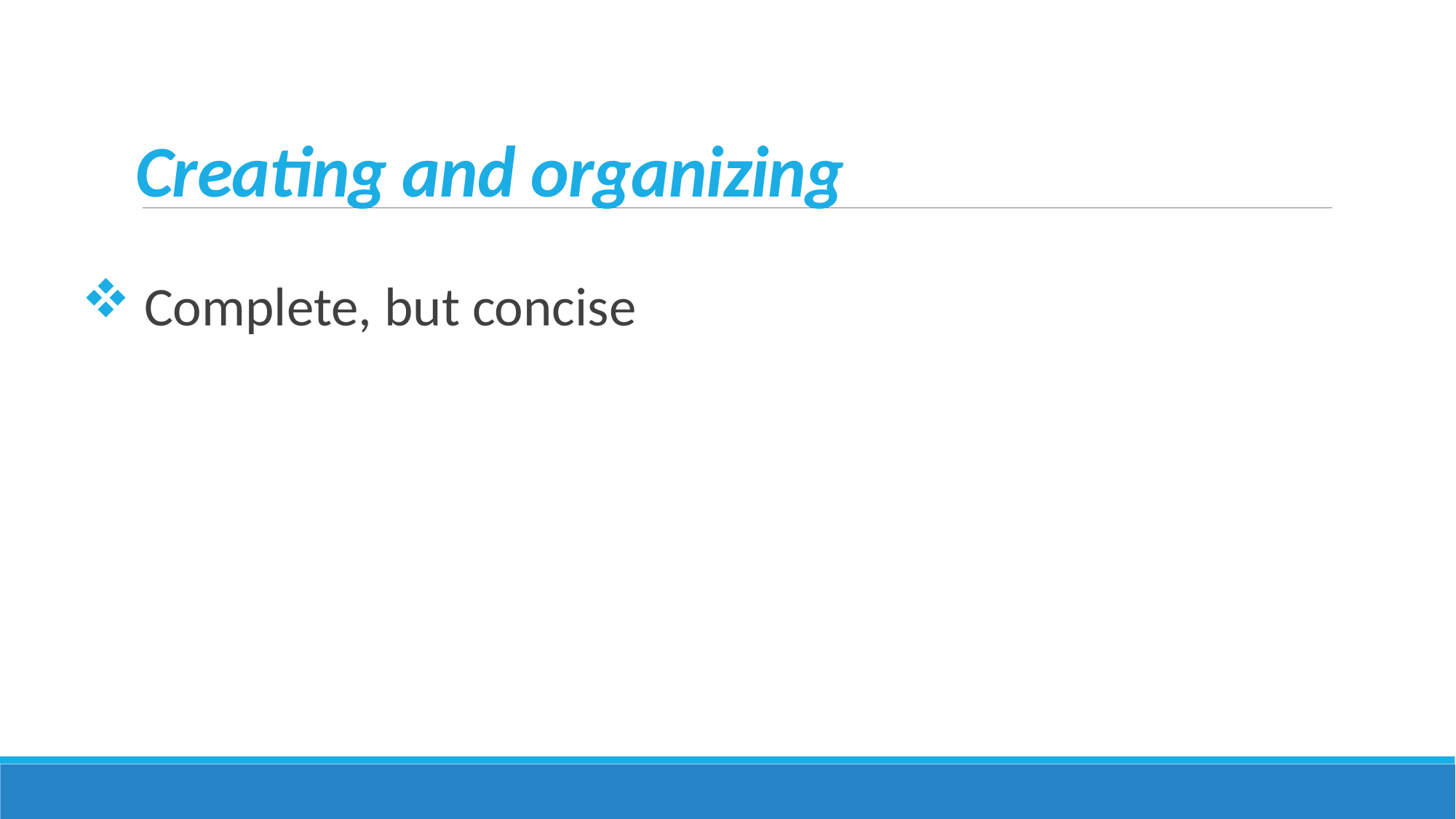

# Creating and organizing
 Complete, but concise